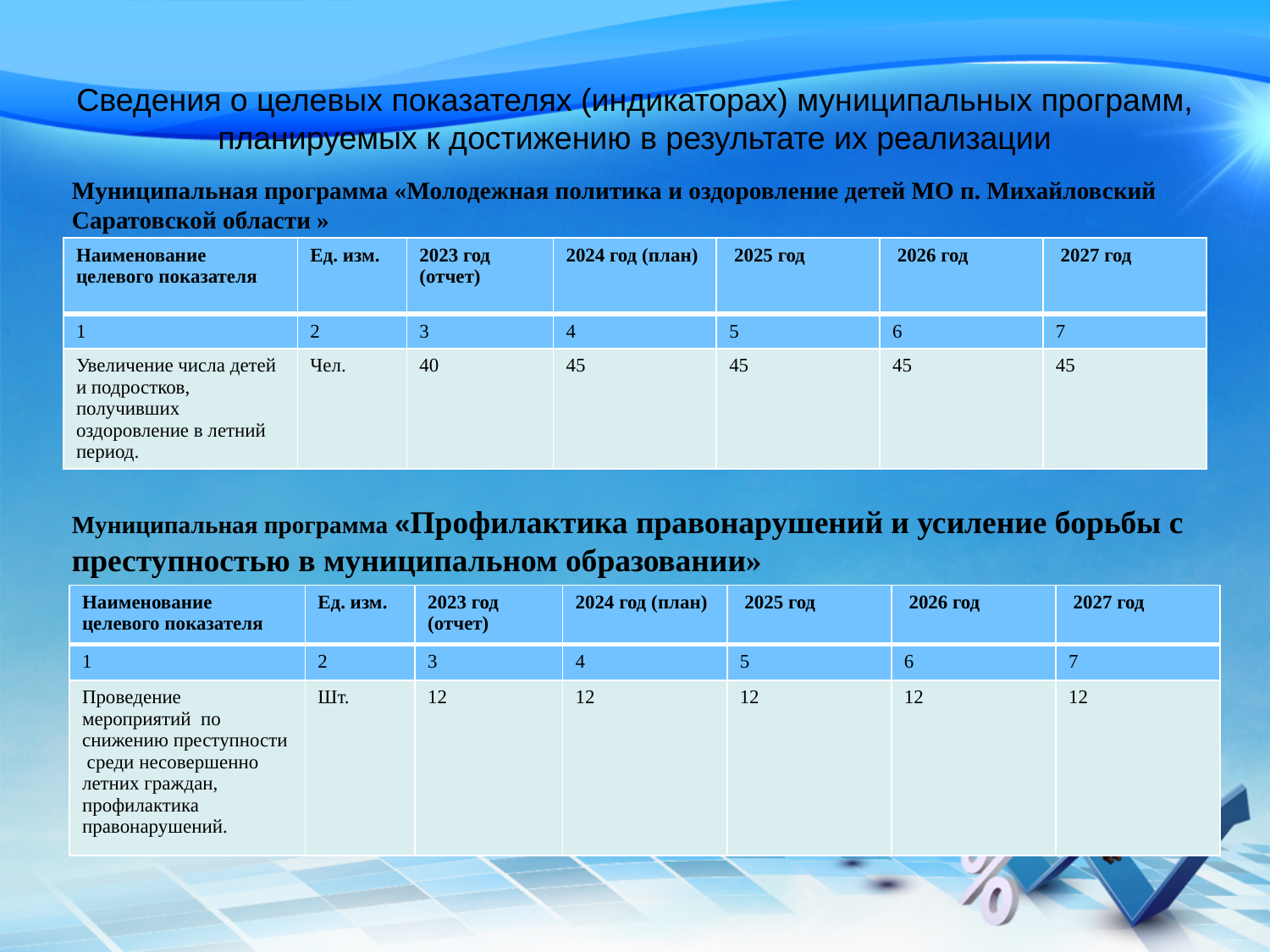

# Сведения о целевых показателях (индикаторах) муниципальных программ, планируемых к достижению в результате их реализации

Муниципальная программа «Молодежная политика и оздоровление детей МО п. Михайловский Саратовской области »
| Наименование целевого показателя | Ед. изм. | 2023 год (отчет) | 2024 год (план) | 2025 год | 2026 год | 2027 год |
| --- | --- | --- | --- | --- | --- | --- |
| 1 | 2 | 3 | 4 | 5 | 6 | 7 |
| Увеличение числа детей и подростков, получивших оздоровление в летний период. | Чел. | 40 | 45 | 45 | 45 | 45 |
Муниципальная программа «Профилактика правонарушений и усиление борьбы с преступностью в муниципальном образовании»
| Наименование целевого показателя | Ед. изм. | 2023 год (отчет) | 2024 год (план) | 2025 год | 2026 год | 2027 год |
| --- | --- | --- | --- | --- | --- | --- |
| 1 | 2 | 3 | 4 | 5 | 6 | 7 |
| Проведение мероприятий по снижению преступности среди несовершенно летних граждан, профилактика правонарушений. | Шт. | 12 | 12 | 12 | 12 | 12 |